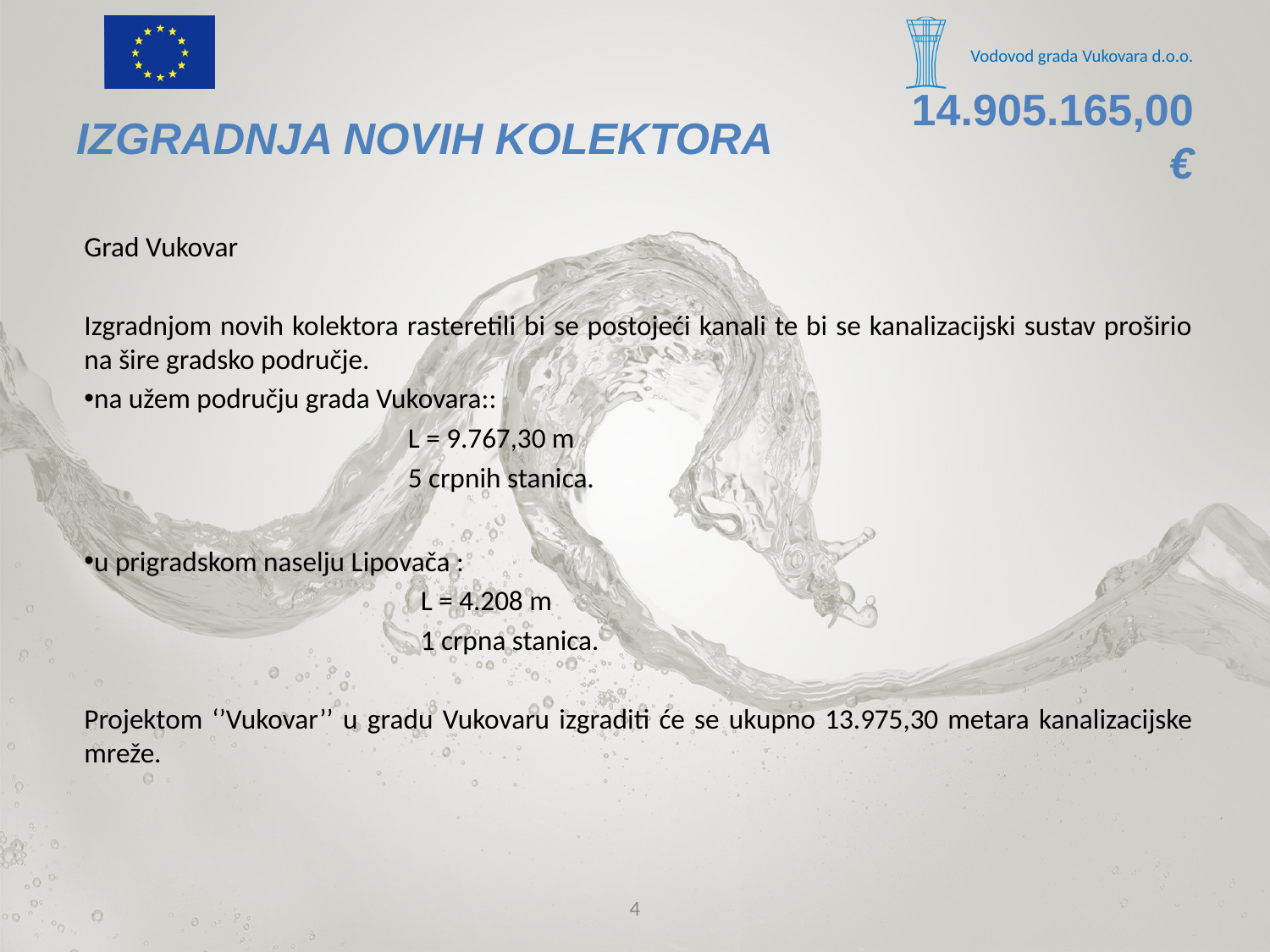

# Izgradnja novih kolektora
14.905.165,00 €
Grad Vukovar

Izgradnjom novih kolektora rasteretili bi se postojeći kanali te bi se kanalizacijski sustav proširio na šire gradsko područje.
na užem području grada Vukovara::
                                                   L = 9.767,30 m
                                                   5 crpnih stanica.

u prigradskom naselju Lipovača :
                                                     L = 4.208 m
                                                     1 crpna stanica.

Projektom ‘’Vukovar’’ u gradu Vukovaru izgraditi će se ukupno 13.975,30 metara kanalizacijske mreže.

4